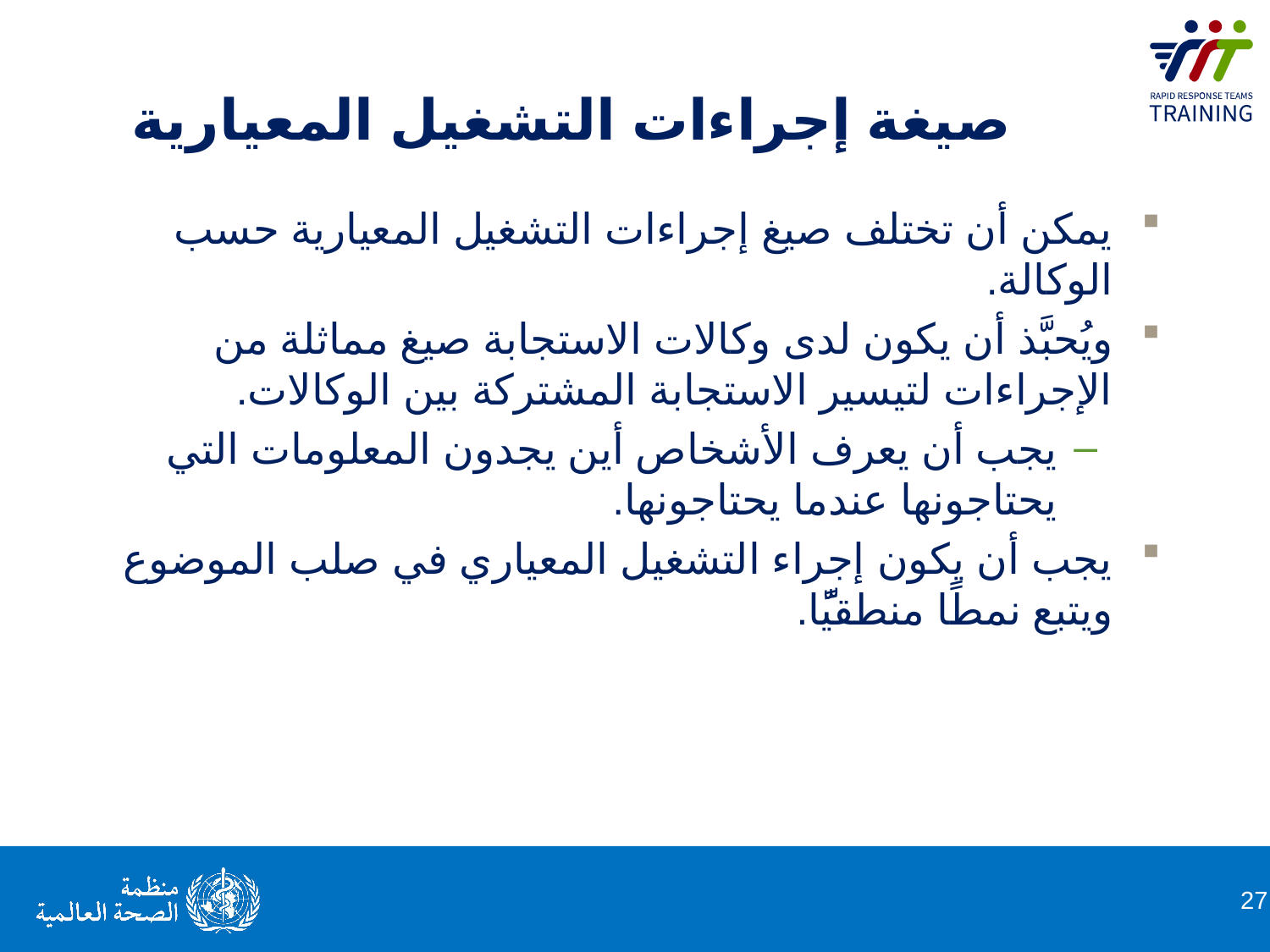

صيغة إجراءات التشغيل المعيارية
يمكن أن تختلف صيغ إجراءات التشغيل المعيارية حسب الوكالة.
ويُحبَّذ أن يكون لدى وكالات الاستجابة صيغ مماثلة من الإجراءات لتيسير الاستجابة المشتركة بين الوكالات.
يجب أن يعرف الأشخاص أين يجدون المعلومات التي يحتاجونها عندما يحتاجونها.
يجب أن يكون إجراء التشغيل المعياري في صلب الموضوع ويتبع نمطًا منطقيًّا.